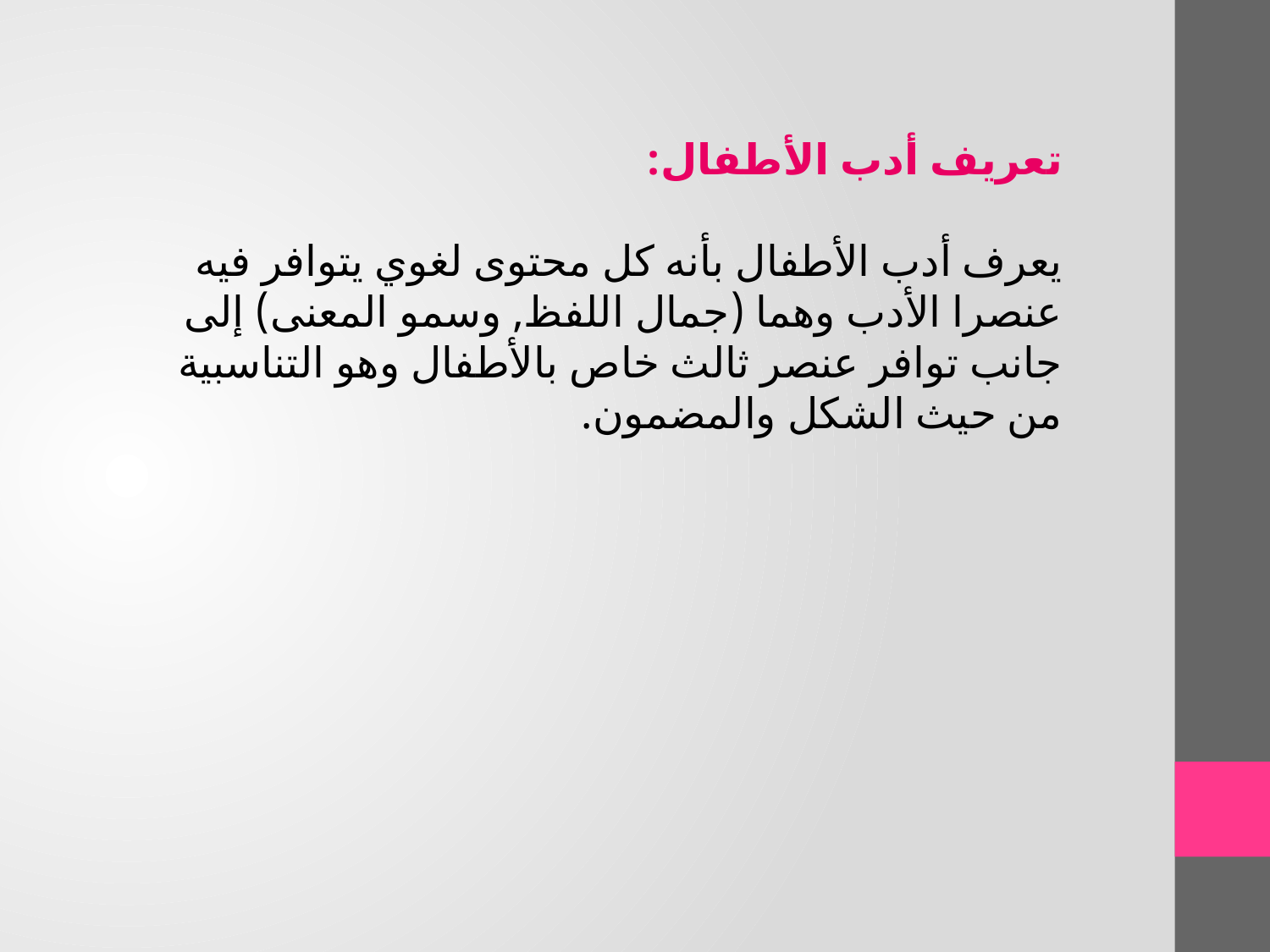

تعريف أدب الأطفال:

يعرف أدب الأطفال بأنه كل محتوى لغوي يتوافر فيه عنصرا الأدب وهما (جمال اللفظ, وسمو المعنى) إلى جانب توافر عنصر ثالث خاص بالأطفال وهو التناسبية من حيث الشكل والمضمون.